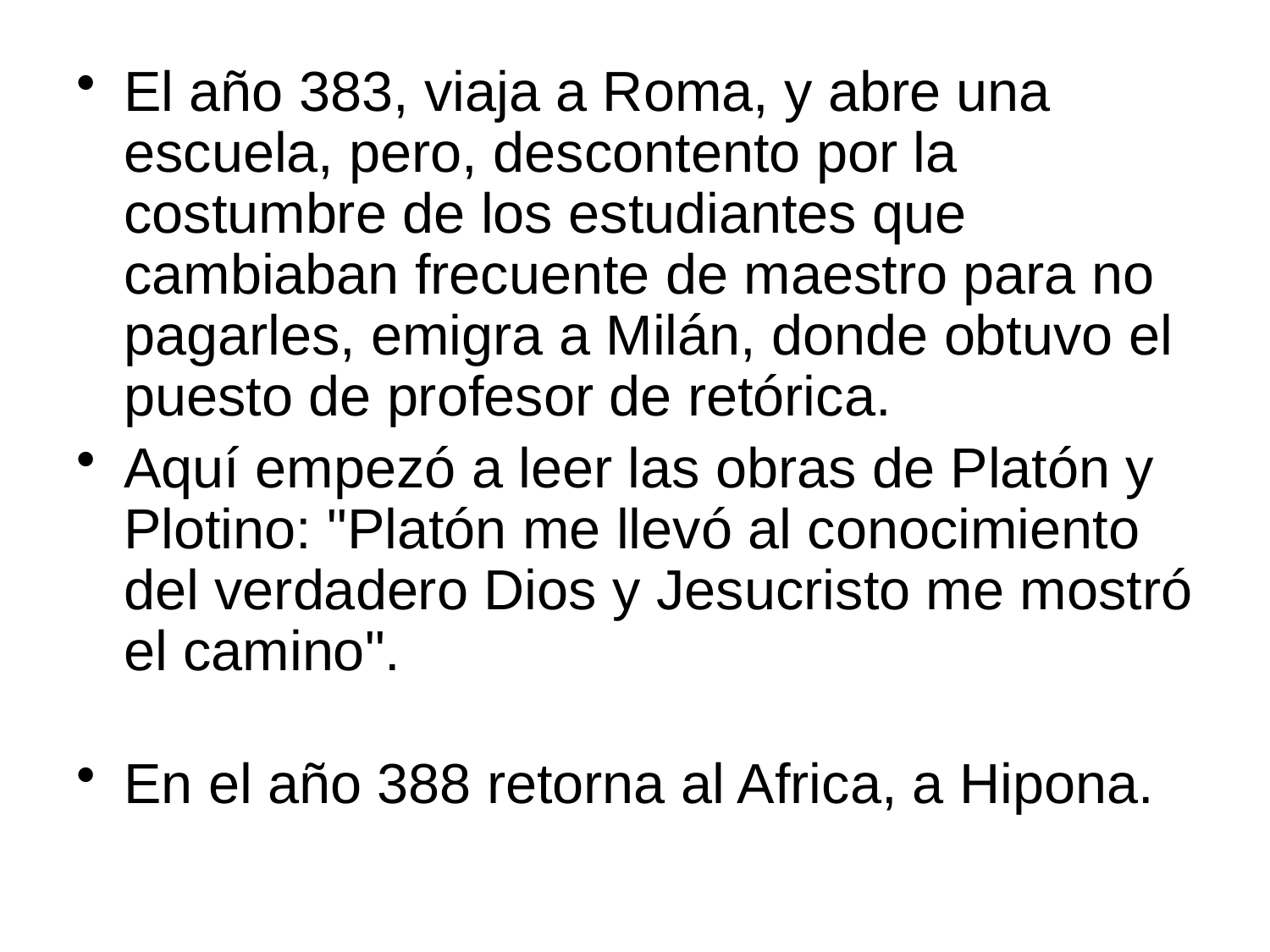

El año 383, viaja a Roma, y abre una escuela, pero, descontento por la costumbre de los estudiantes que cambiaban frecuente de maestro para no pagarles, emigra a Milán, donde obtuvo el puesto de profesor de retórica.
Aquí empezó a leer las obras de Platón y Plotino: "Platón me llevó al conocimiento del verdadero Dios y Jesucristo me mostró el camino".
En el año 388 retorna al Africa, a Hipona.